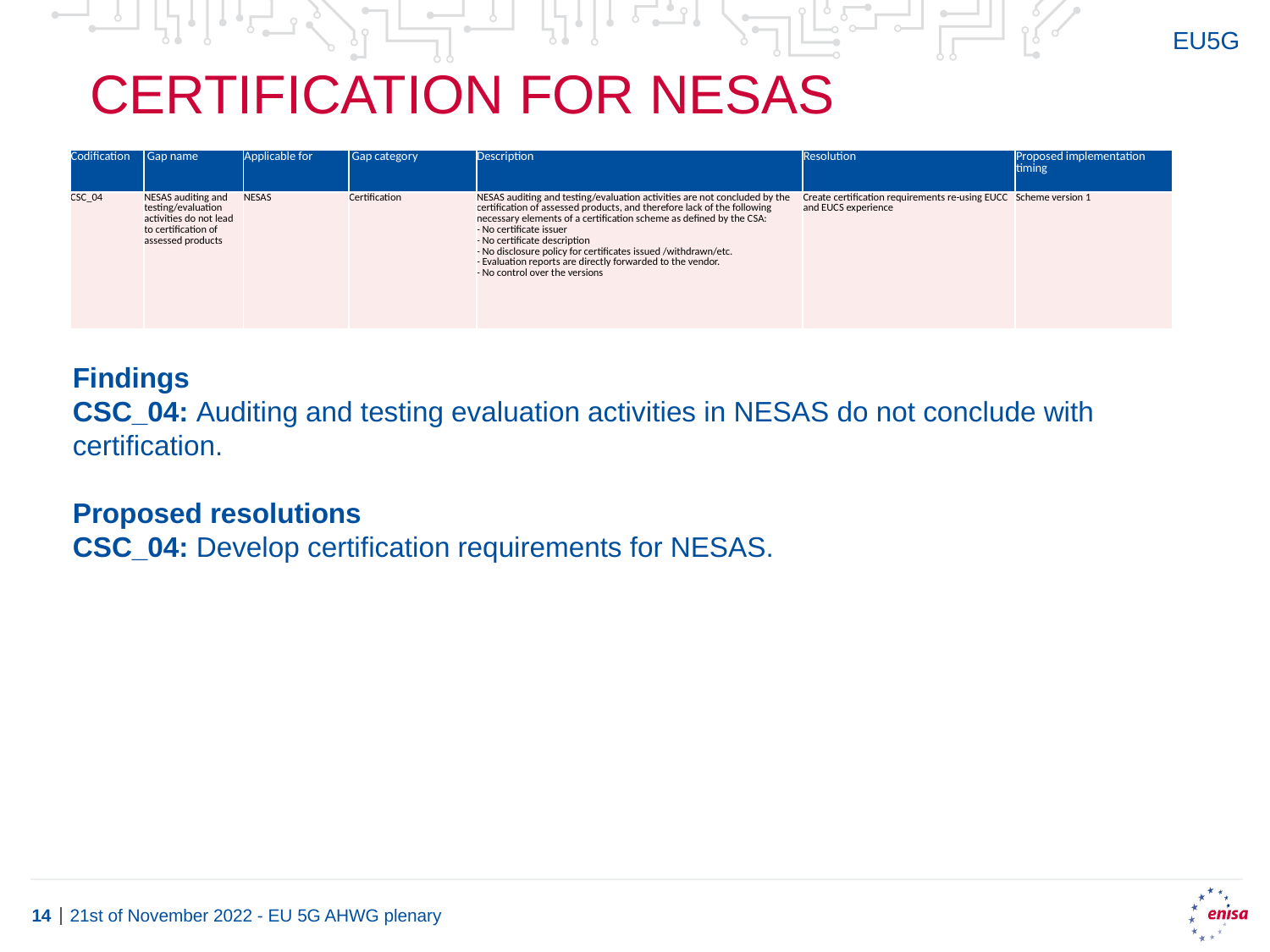

EU5G

# CERTIFICATION FOR nesas
| Codification | Gap name | Applicable for | Gap category | Description | Resolution | Proposed implementation timing |
| --- | --- | --- | --- | --- | --- | --- |
| CSC\_04 | NESAS auditing and testing/evaluation activities do not lead to certification of assessed products | NESAS | Certification | NESAS auditing and testing/evaluation activities are not concluded by the certification of assessed products, and therefore lack of the following necessary elements of a certification scheme as defined by the CSA: - No certificate issuer - No certificate description - No disclosure policy for certificates issued /withdrawn/etc. - Evaluation reports are directly forwarded to the vendor. - No control over the versions | Create certification requirements re-using EUCC and EUCS experience | Scheme version 1 |
Findings
CSC_04: Auditing and testing evaluation activities in NESAS do not conclude with certification.

Proposed resolutions
CSC_04: Develop certification requirements for NESAS.
21st of November 2022 - EU 5G AHWG plenary